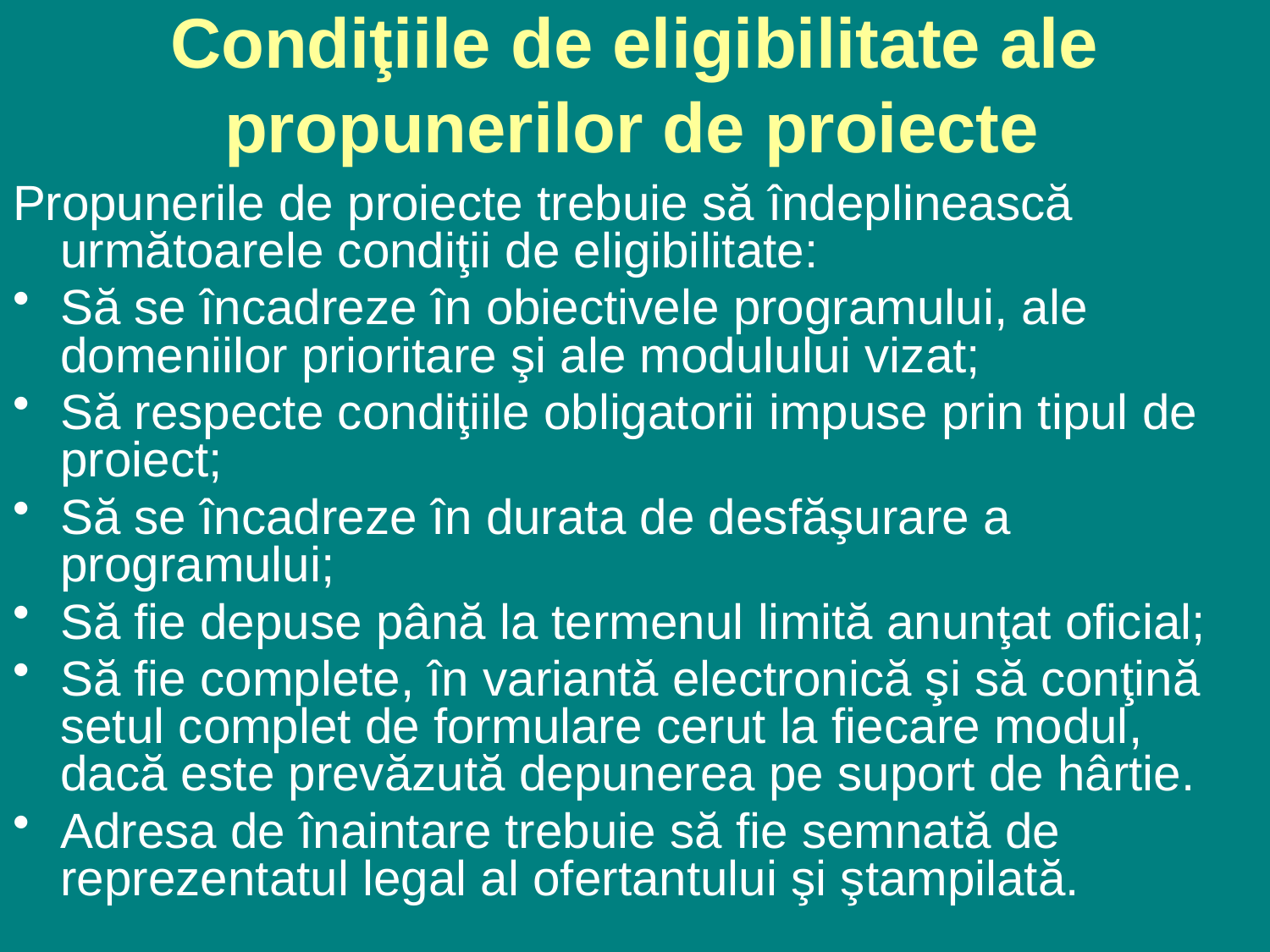

# Condiţiile de eligibilitate ale propunerilor de proiecte
Propunerile de proiecte trebuie să îndeplinească următoarele condiţii de eligibilitate:
Să se încadreze în obiectivele programului, ale domeniilor prioritare şi ale modulului vizat;
Să respecte condiţiile obligatorii impuse prin tipul de proiect;
Să se încadreze în durata de desfăşurare a programului;
Să fie depuse până la termenul limită anunţat oficial;
Să fie complete, în variantă electronică şi să conţină setul complet de formulare cerut la fiecare modul, dacă este prevăzută depunerea pe suport de hârtie.
Adresa de înaintare trebuie să fie semnată de reprezentatul legal al ofertantului şi ştampilată.